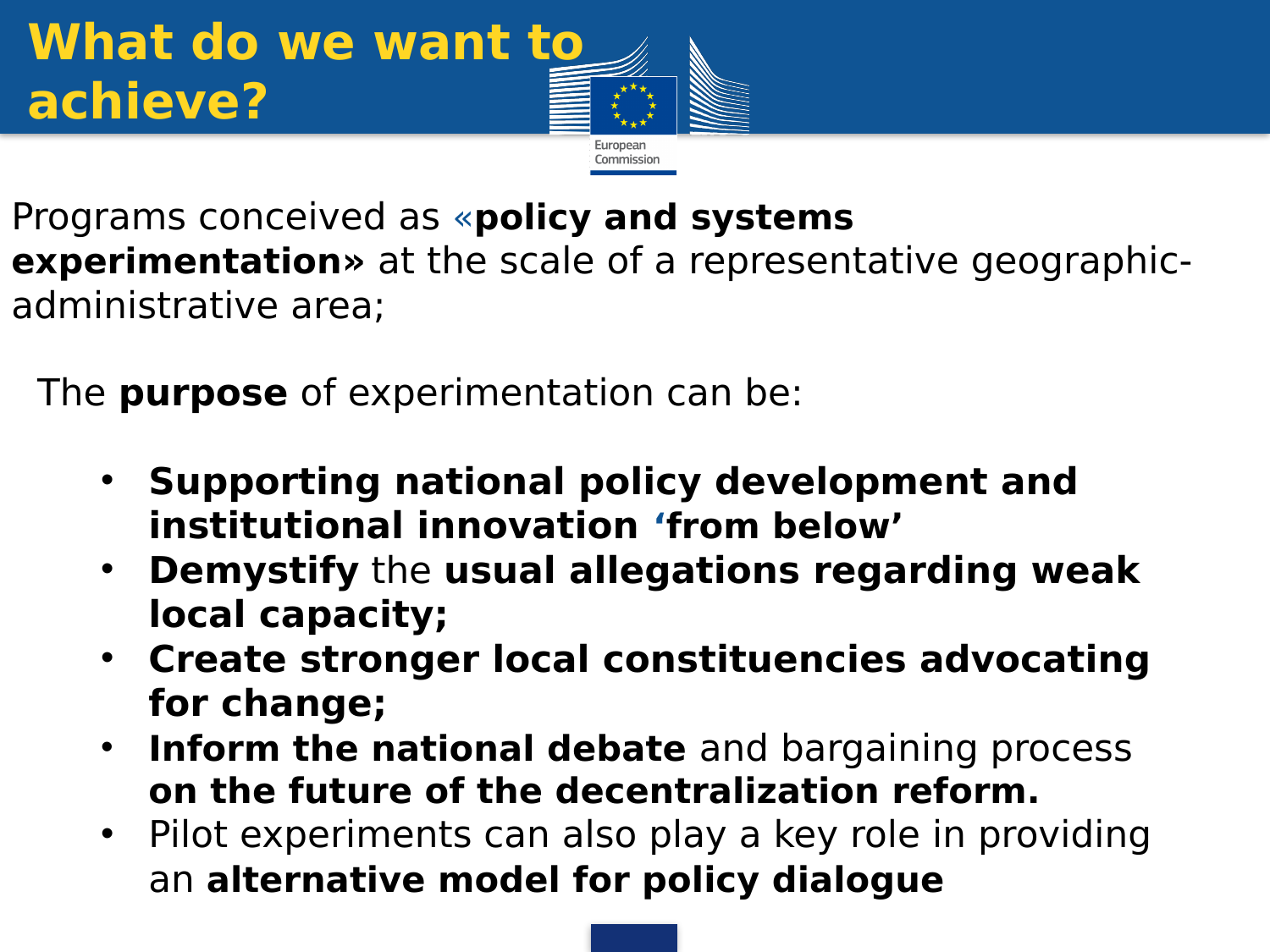

What do we want to
achieve?
Programs conceived as «policy and systems experimentation» at the scale of a representative geographic-administrative area;

The purpose of experimentation can be:

Supporting national policy development and institutional innovation ‘from below’
Demystify the usual allegations regarding weak local capacity;
Create stronger local constituencies advocating for change;
Inform the national debate and bargaining process on the future of the decentralization reform.
Pilot experiments can also play a key role in providing an alternative model for policy dialogue